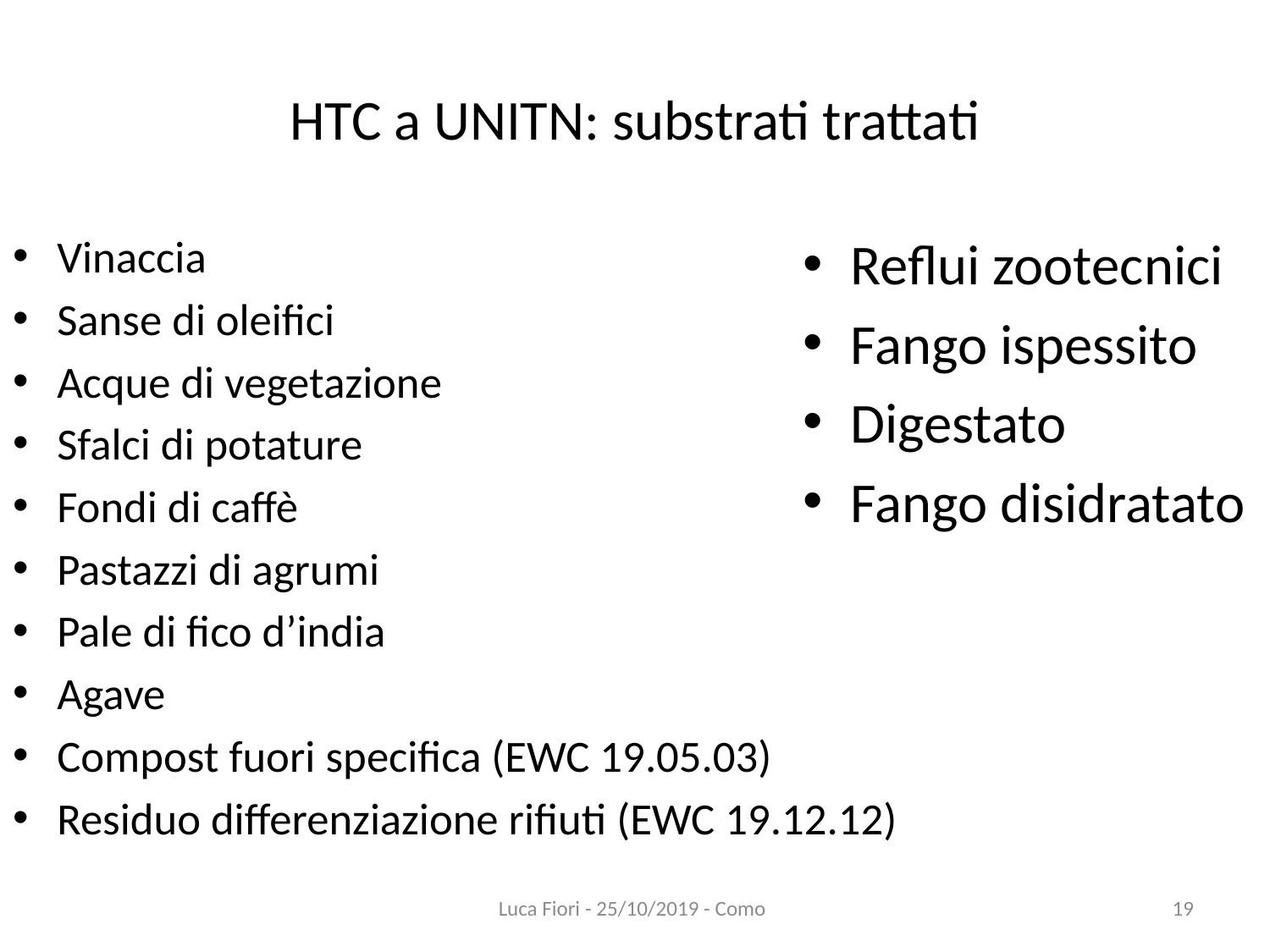

# HTC a UNITN: substrati trattati
Vinaccia
Sanse di oleifici
Acque di vegetazione
Sfalci di potature
Fondi di caffè
Pastazzi di agrumi
Pale di fico d’india
Agave
Compost fuori specifica (EWC 19.05.03)
Residuo differenziazione rifiuti (EWC 19.12.12)
Reflui zootecnici
Fango ispessito
Digestato
Fango disidratato

Luca Fiori - 25/10/2019 - Como
19